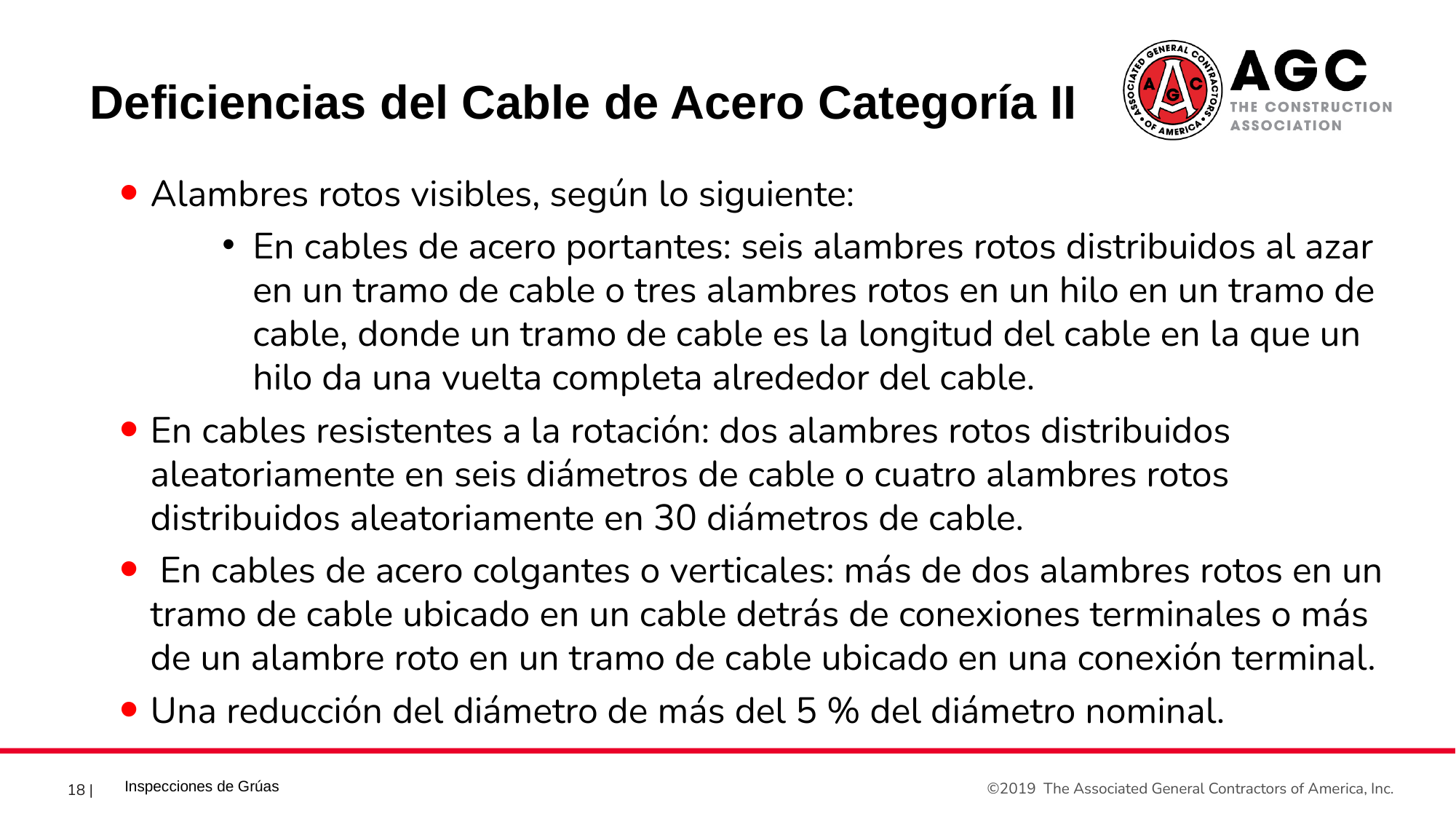

Deficiencias del Cable de Acero Categoría II
Alambres rotos visibles, según lo siguiente:
En cables de acero portantes: seis alambres rotos distribuidos al azar en un tramo de cable o tres alambres rotos en un hilo en un tramo de cable, donde un tramo de cable es la longitud del cable en la que un hilo da una vuelta completa alrededor del cable.
En cables resistentes a la rotación: dos alambres rotos distribuidos aleatoriamente en seis diámetros de cable o cuatro alambres rotos distribuidos aleatoriamente en 30 diámetros de cable.
 En cables de acero colgantes o verticales: más de dos alambres rotos en un tramo de cable ubicado en un cable detrás de conexiones terminales o más de un alambre roto en un tramo de cable ubicado en una conexión terminal.
Una reducción del diámetro de más del 5 % del diámetro nominal.
Inspecciones de Grúas